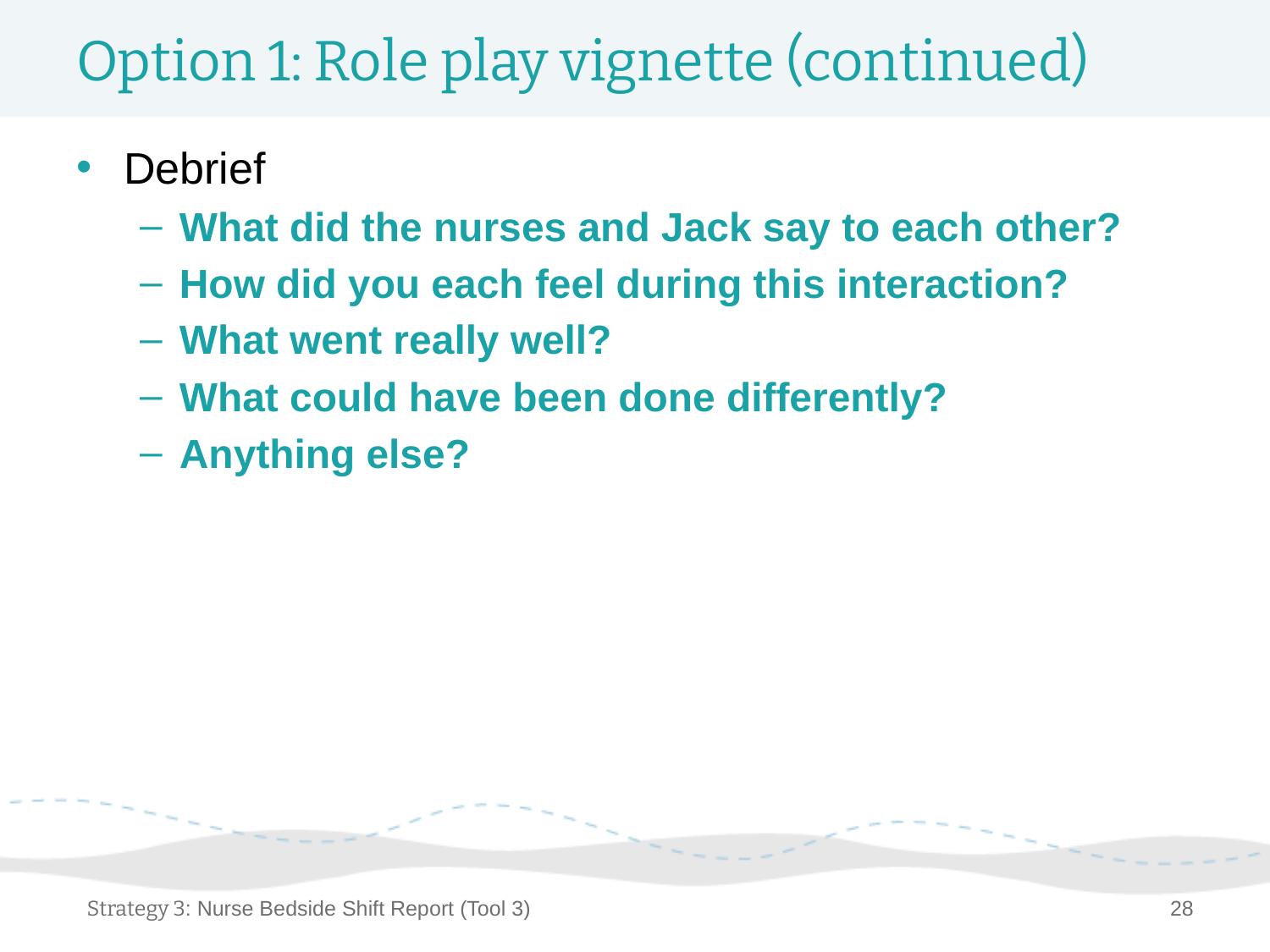

# Option 1: Role play vignette (continued)
Debrief
What did the nurses and Jack say to each other?
How did you each feel during this interaction?
What went really well?
What could have been done differently?
Anything else?
Strategy 3: Nurse Bedside Shift Report (Tool 3)
28